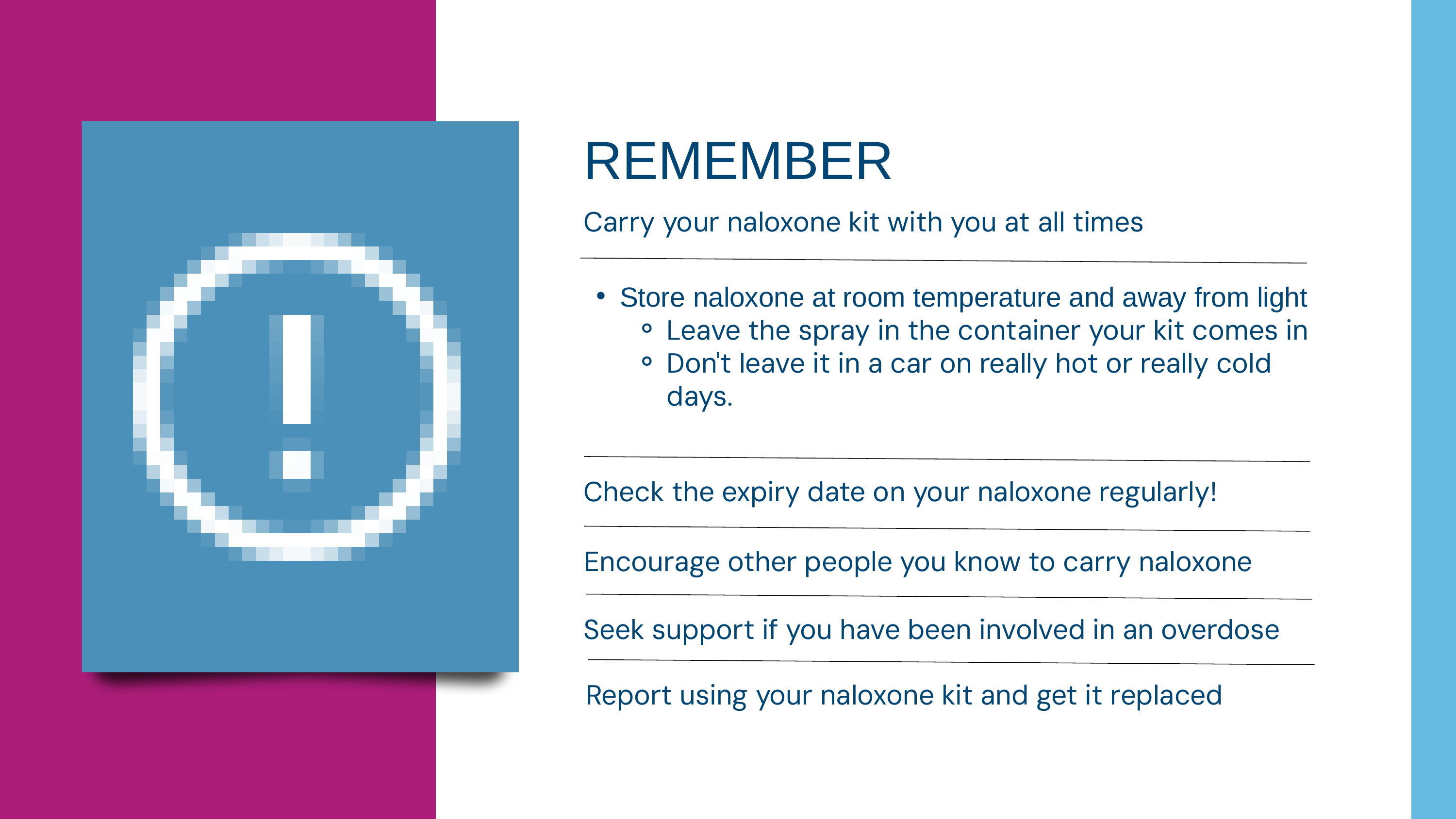

REMEMBER
Carry your naloxone kit with you at all times

Store naloxone at room temperature and away from light
Leave the spray in the container your kit comes in
Don't leave it in a car on really hot or really cold days.

Check the expiry date on your naloxone regularly!

Encourage other people you know to carry naloxone

Seek support if you have been involved in an overdose

Report using your naloxone kit and get it replaced